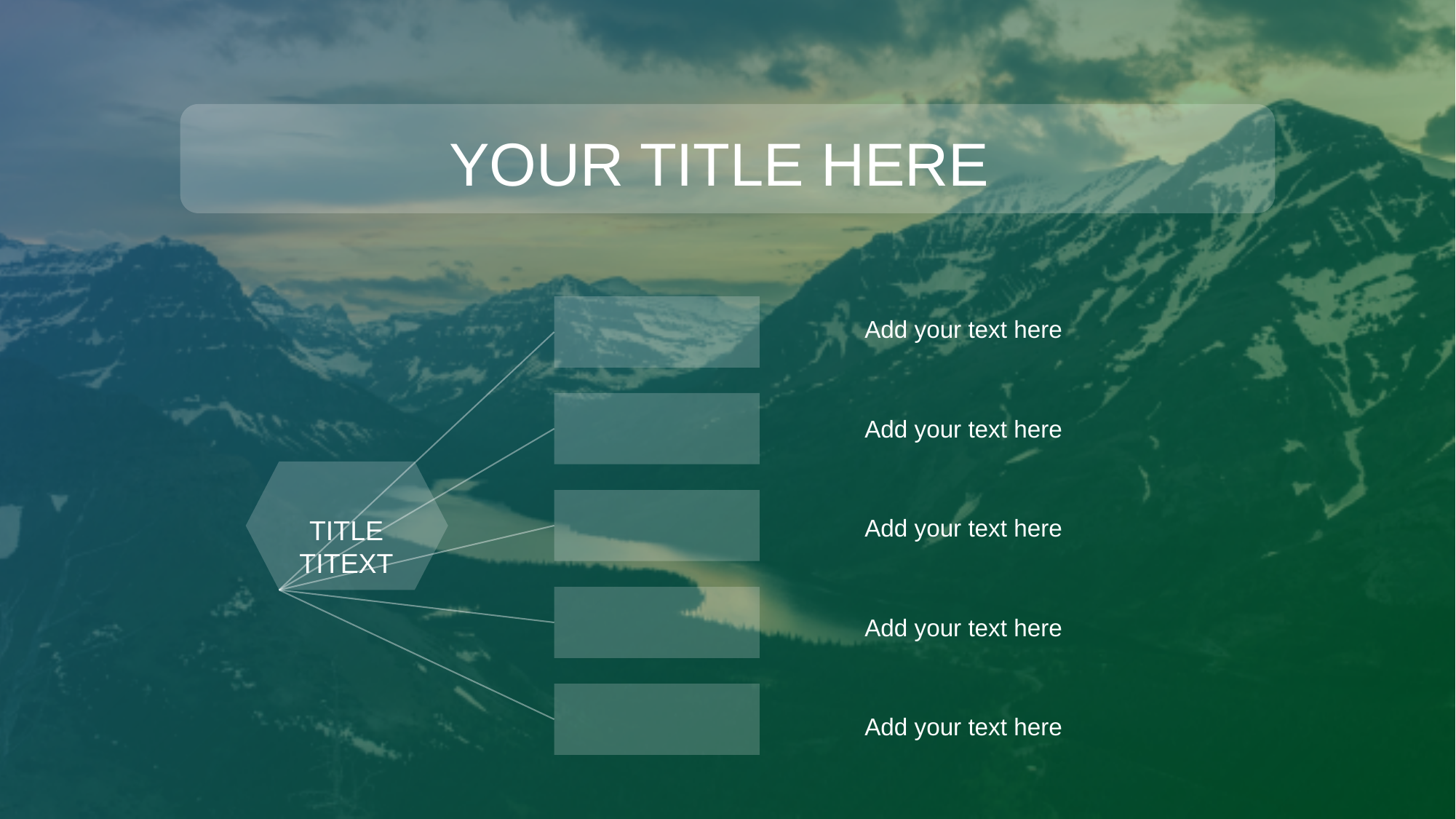

YOUR TITLE HERE

Add your text here
Add your text here
Add your text here
TITLE TITEXT
Add your text here
Add your text here